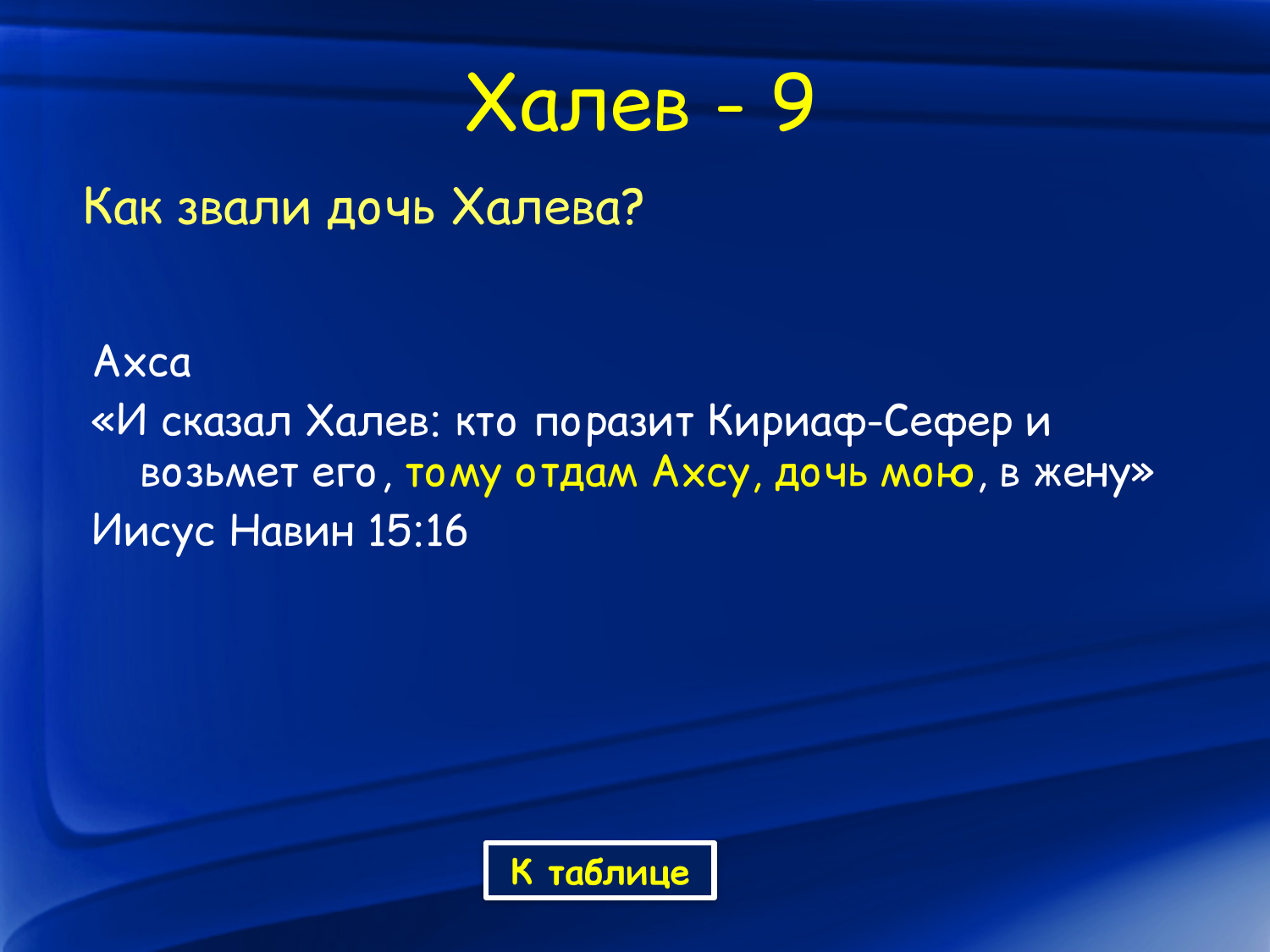

# Халев - 9
Как звали дочь Халева?
Ахса
«И сказал Халев: кто поразит Кириаф-Сефер и возьмет его, тому отдам Ахсу, дочь мою, в жену»
Иисус Навин 15:16
К таблице